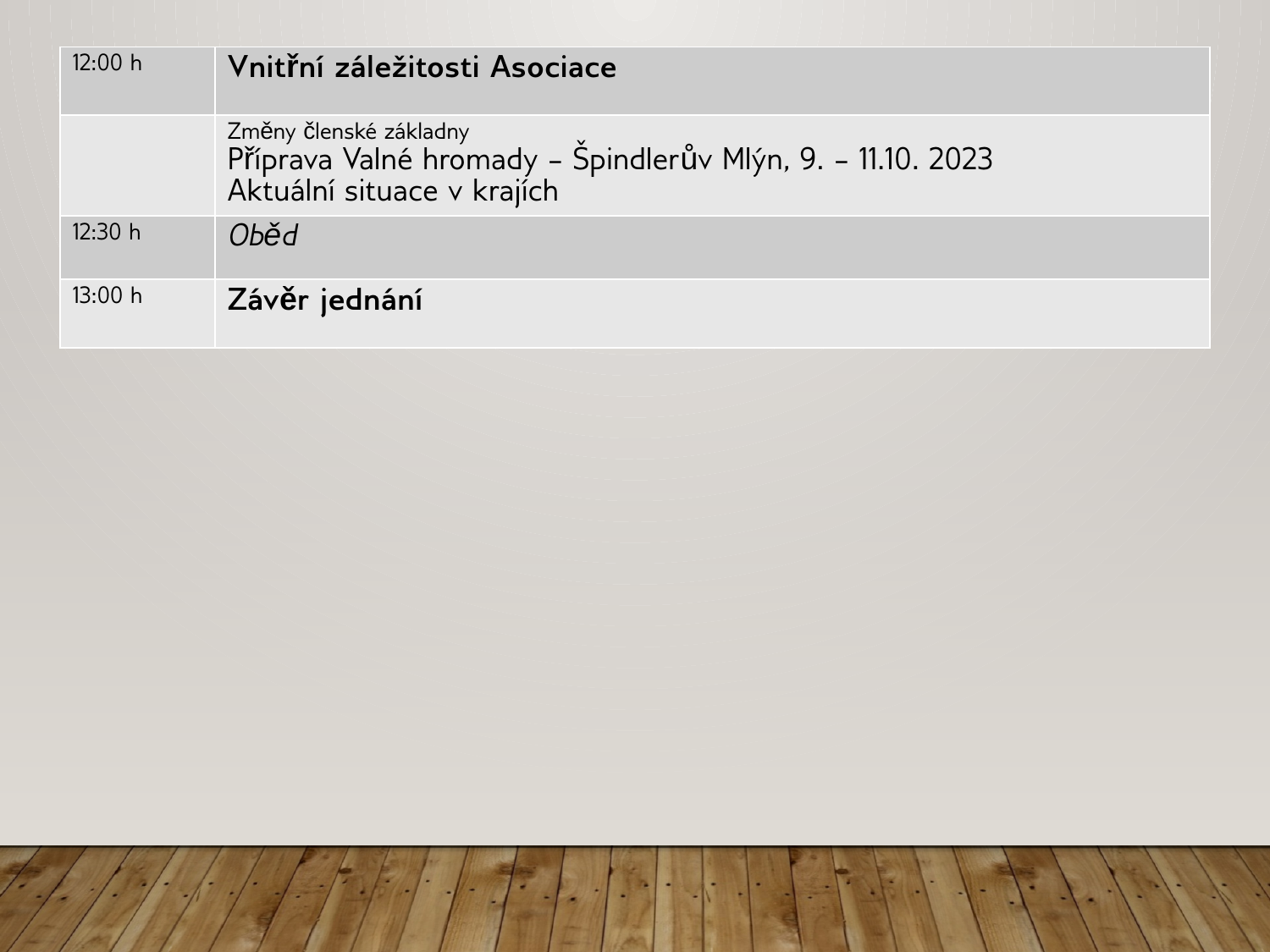

| 12:00 h | Vnitřní záležitosti Asociace |
| --- | --- |
|  | Změny členské základny Příprava Valné hromady – Špindlerův Mlýn, 9. – 11.10. 2023 Aktuální situace v krajích |
| 12:30 h | Oběd |
| 13:00 h | Závěr jednání |
# Odpolední blok jednání